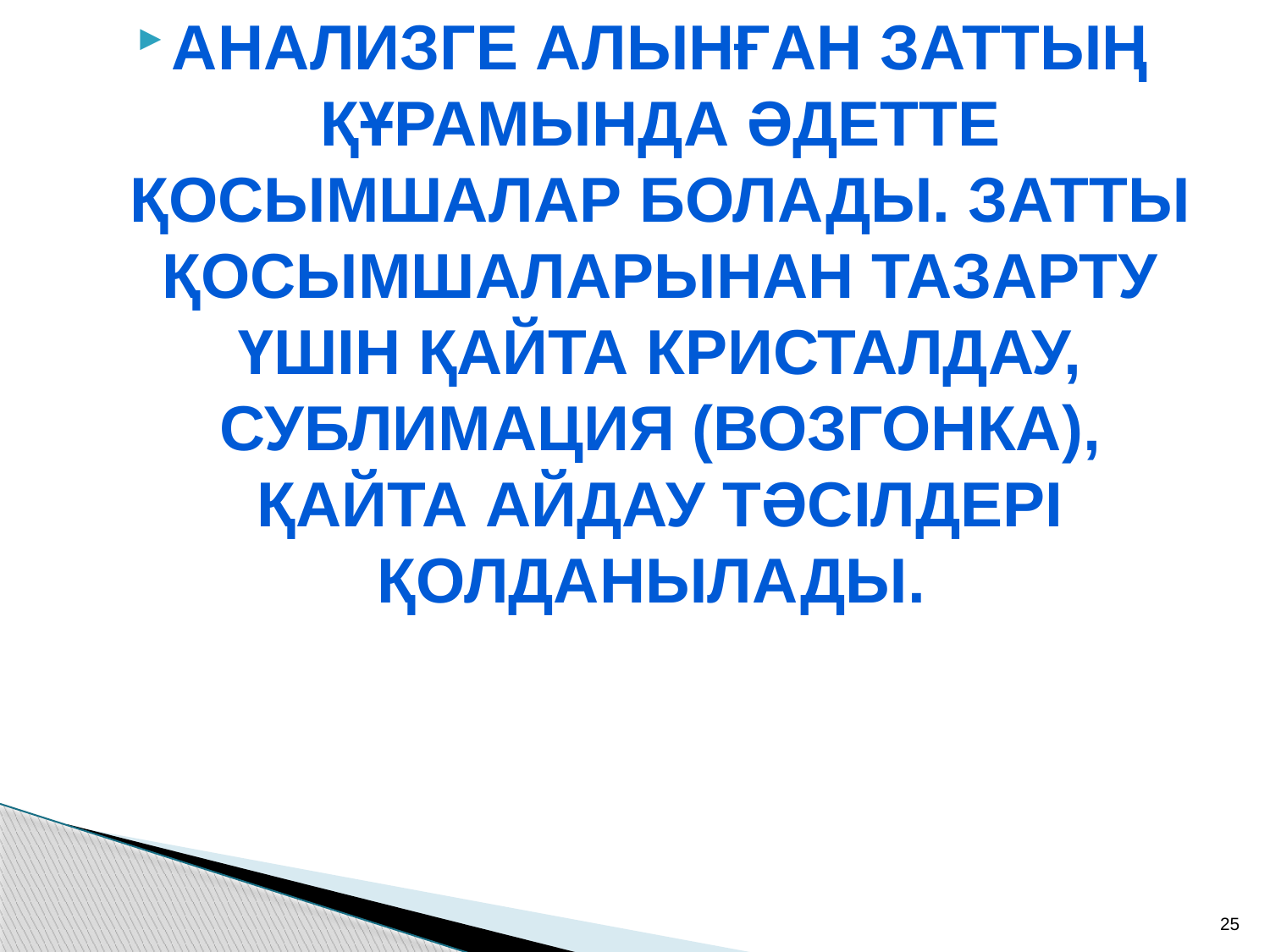

Анализге алынған заттың құрамында әдетте қосымшалар болады. Затты қосымшаларынан тазарту үшін қайта кристалдау, сублимация (возгонка), қайта айдау тәсілдері қолданылады.

25